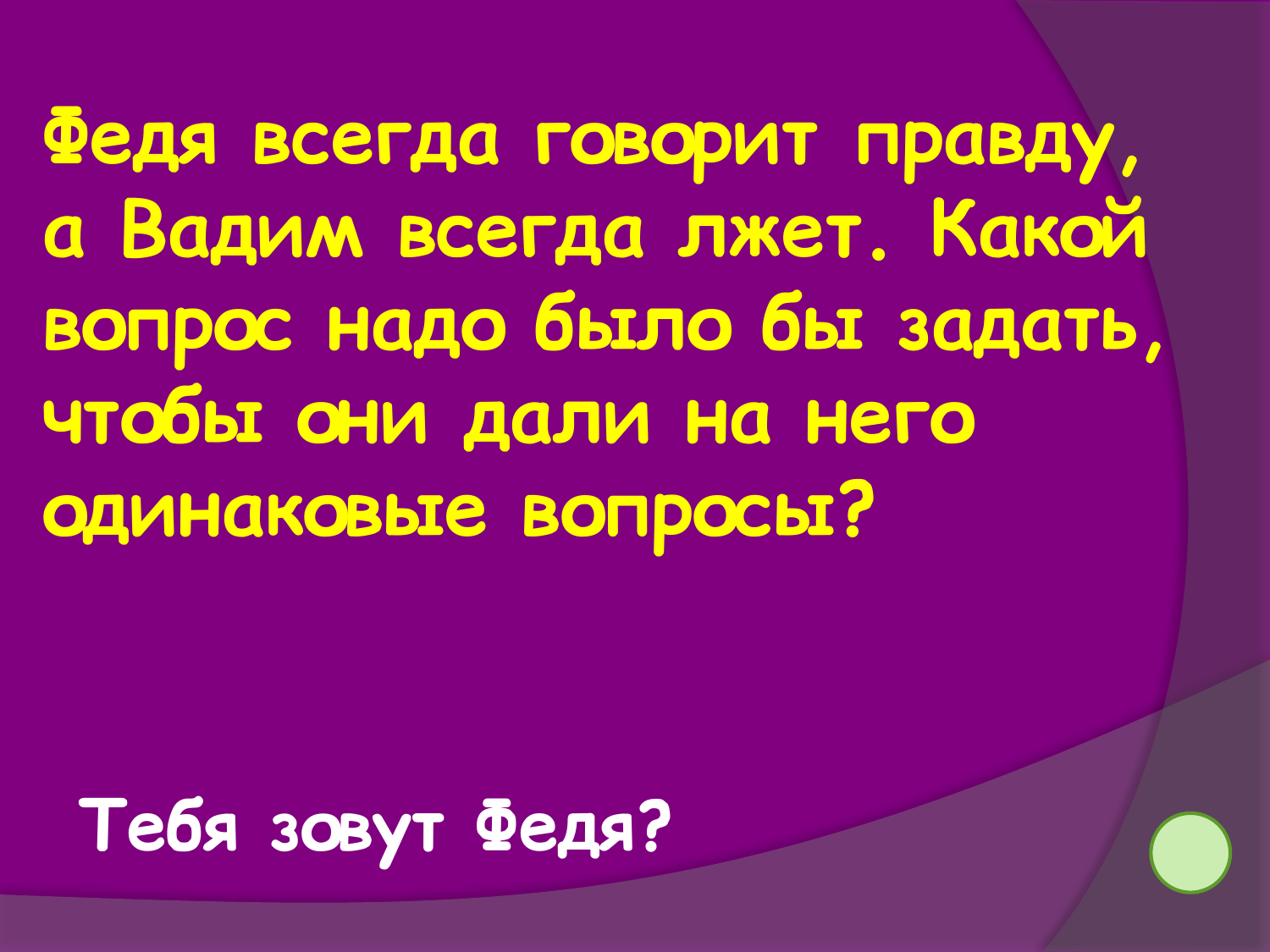

Федя всегда говорит правду, а Вадим всегда лжет. Какой вопрос надо было бы задать, чтобы они дали на него одинаковые вопросы?
Тебя зовут Федя?